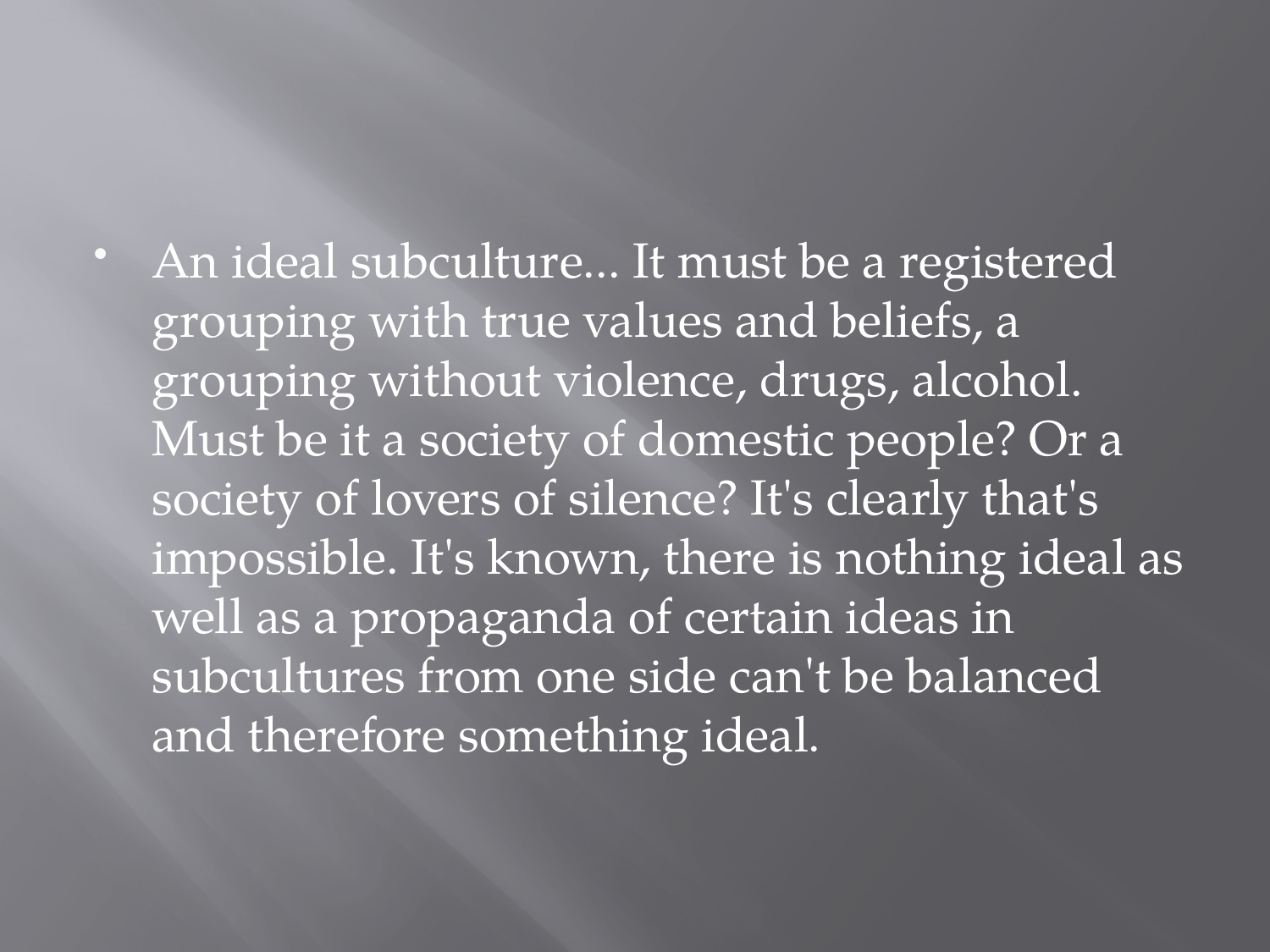

An ideal subculture... It must be a registered grouping with true values and beliefs, a grouping without violence, drugs, alcohol. Must be it a society of domestic people? Or a society of lovers of silence? It's clearly that's impossible. It's known, there is nothing ideal as well as a propaganda of certain ideas in subcultures from one side can't be balanced and therefore something ideal.